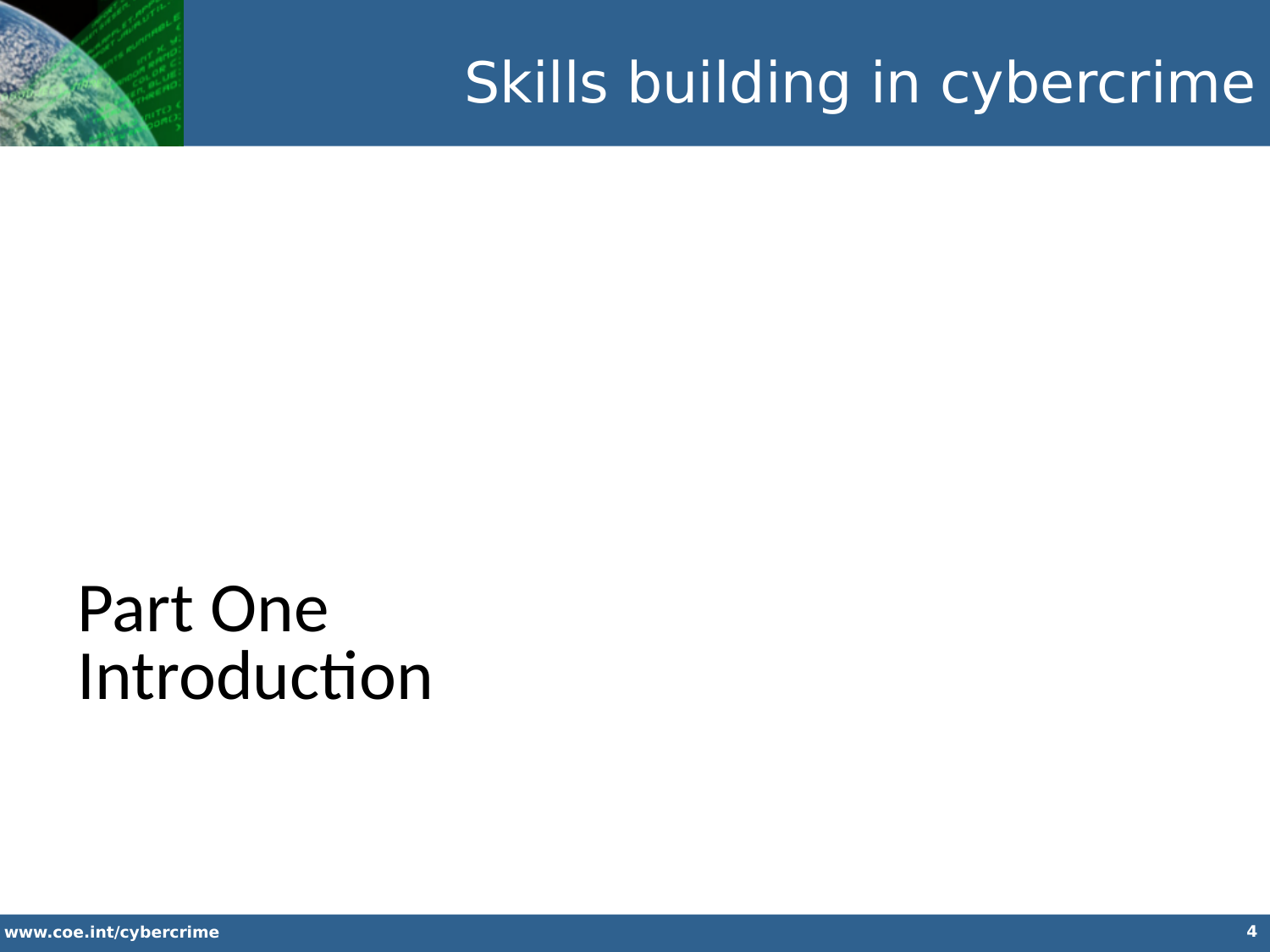

Skills building in cybercrime
Part One
Introduction
4